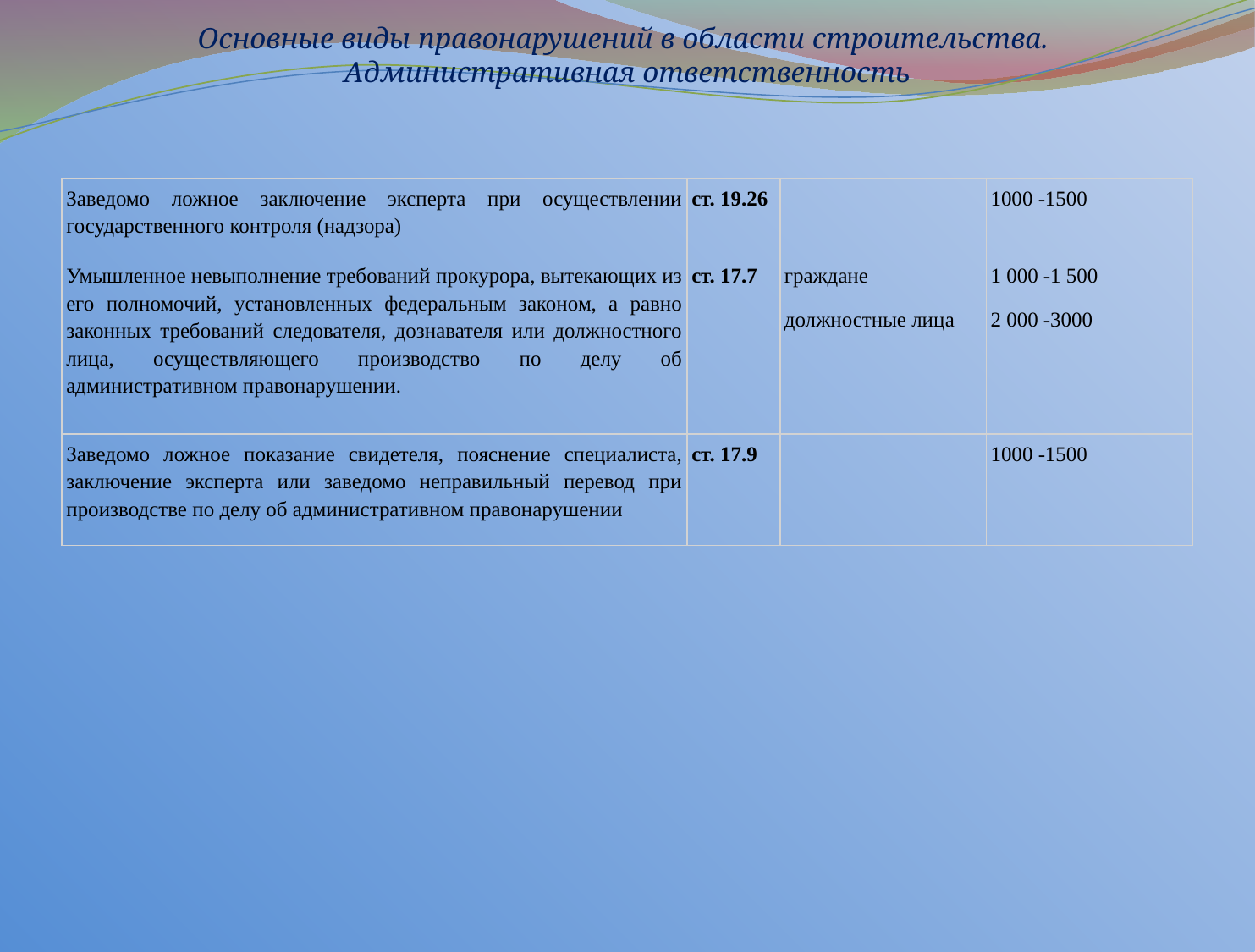

Основные виды правонарушений в области строительства.
Административная ответственность

| Заведомо ложное заключение эксперта при осуществлении государственного контроля (надзора) | ст. 19.26 |  | 1000 -1500 |
| --- | --- | --- | --- |
| Умышленное невыполнение требований прокурора, вытекающих из его полномочий, установленных федеральным законом, а равно законных требований следователя, дознавателя или должностного лица, осуществляющего производство по делу об административном правонарушении. | ст. 17.7 | граждане | 1 000 -1 500 |
|  |  | должностные лица | 2 000 -3000 |
| Заведомо ложное показание свидетеля, пояснение специалиста, заключение эксперта или заведомо неправильный перевод при производстве по делу об административном правонарушении | ст. 17.9 |  | 1000 -1500 |